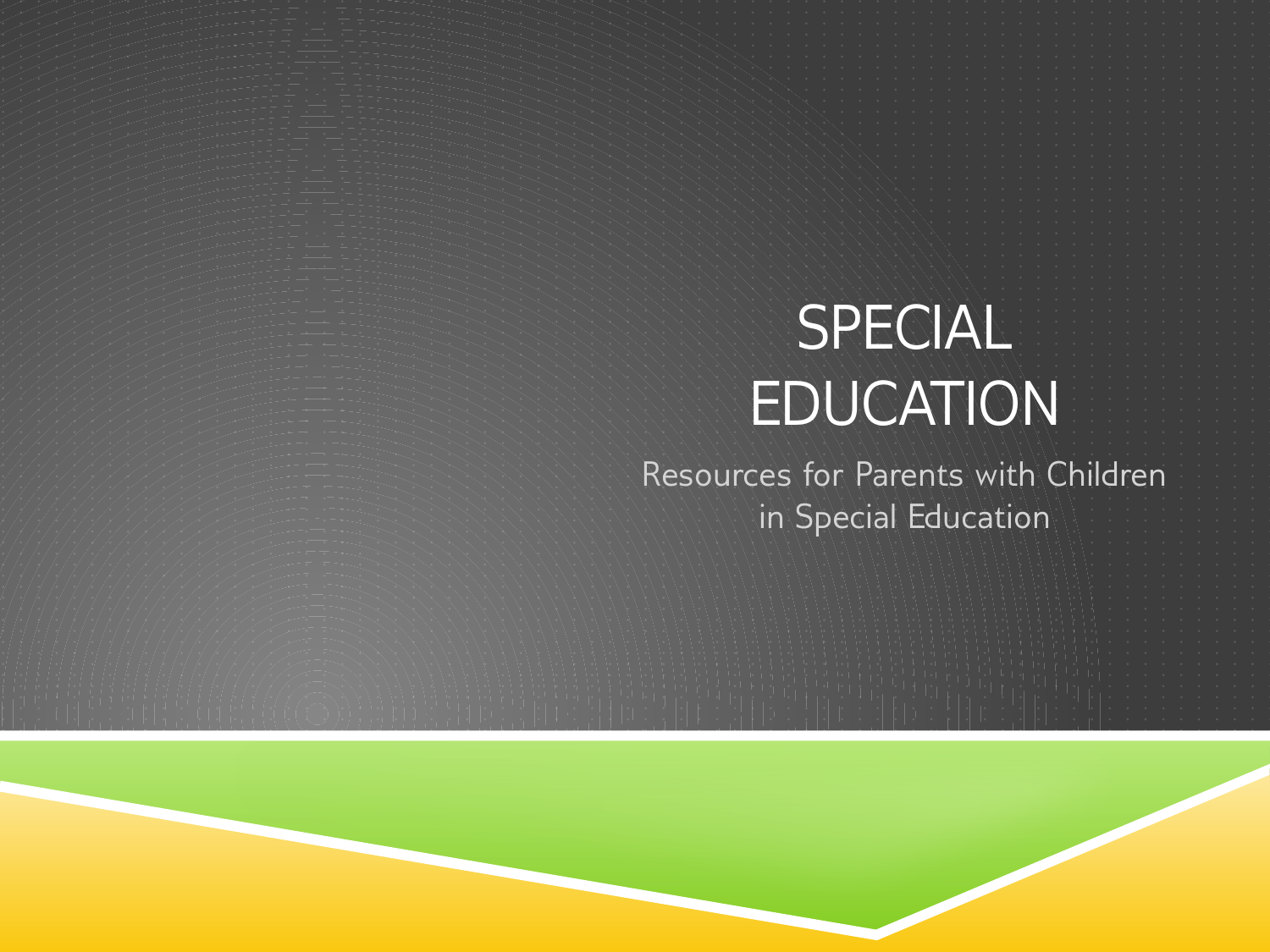

# Special Education
Resources for Parents with Children in Special Education